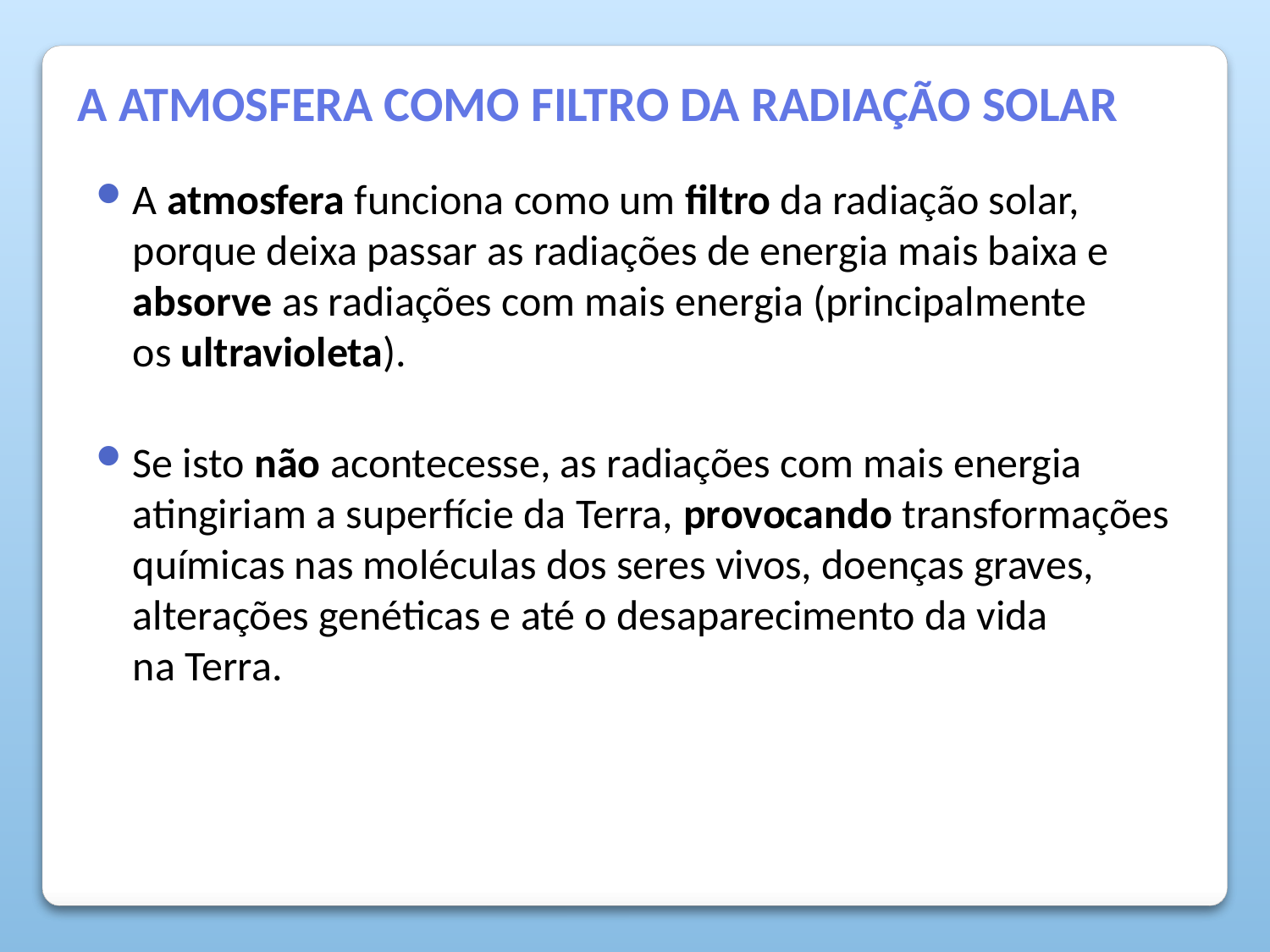

A ATMOSFERA COMO FILTRO DA RADIAÇÃO SOLAR
A atmosfera funciona como um filtro da radiação solar, porque deixa passar as radiações de energia mais baixa e absorve as radiações com mais energia (principalmente
os ultravioleta).

Se isto não acontecesse, as radiações com mais energia atingiriam a superfície da Terra, provocando transformações químicas nas moléculas dos seres vivos, doenças graves, alterações genéticas e até o desaparecimento da vida
na Terra.